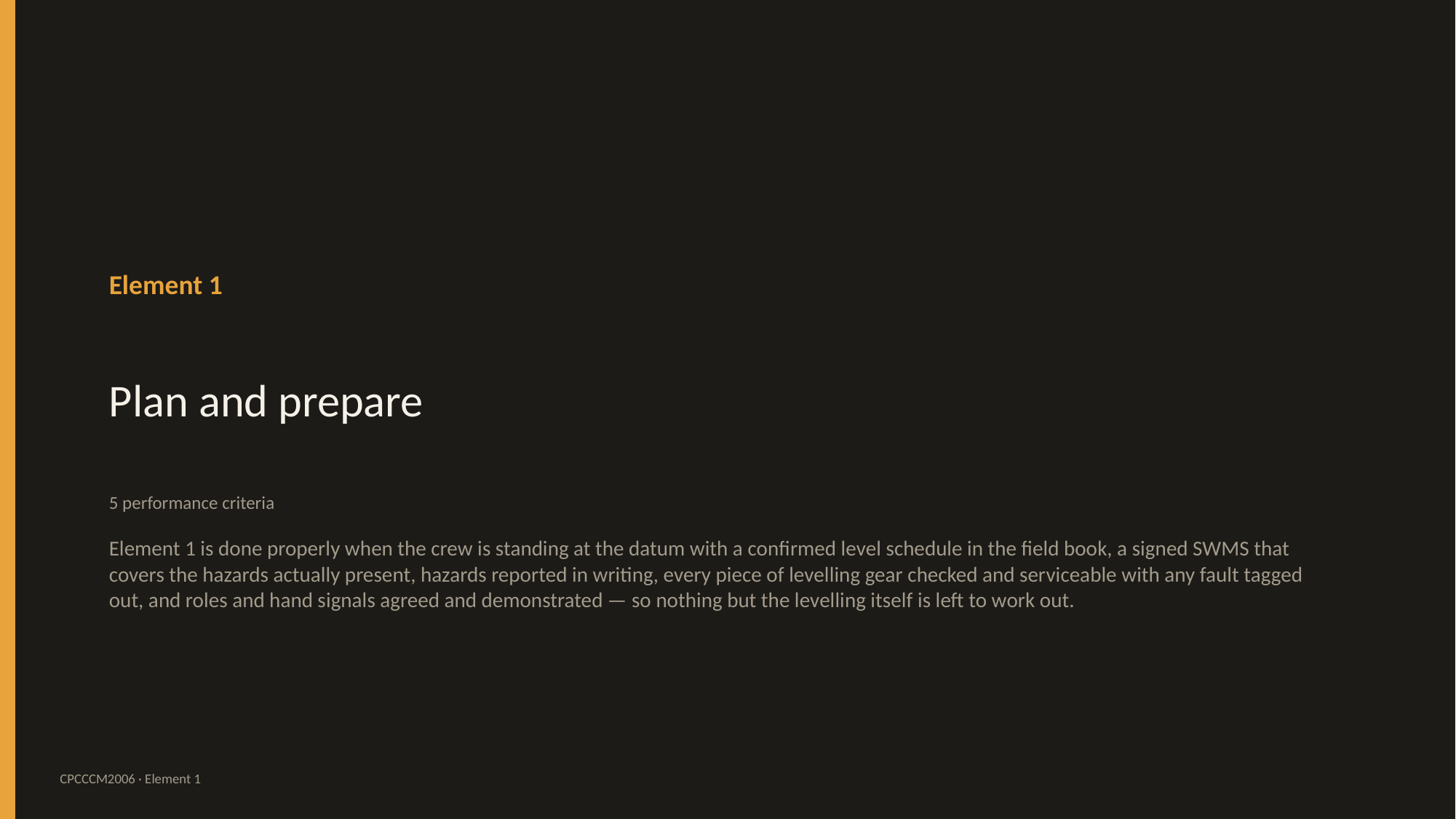

Element 1
Plan and prepare
5 performance criteria
Element 1 is done properly when the crew is standing at the datum with a confirmed level schedule in the field book, a signed SWMS that covers the hazards actually present, hazards reported in writing, every piece of levelling gear checked and serviceable with any fault tagged out, and roles and hand signals agreed and demonstrated — so nothing but the levelling itself is left to work out.
CPCCCM2006 · Element 1